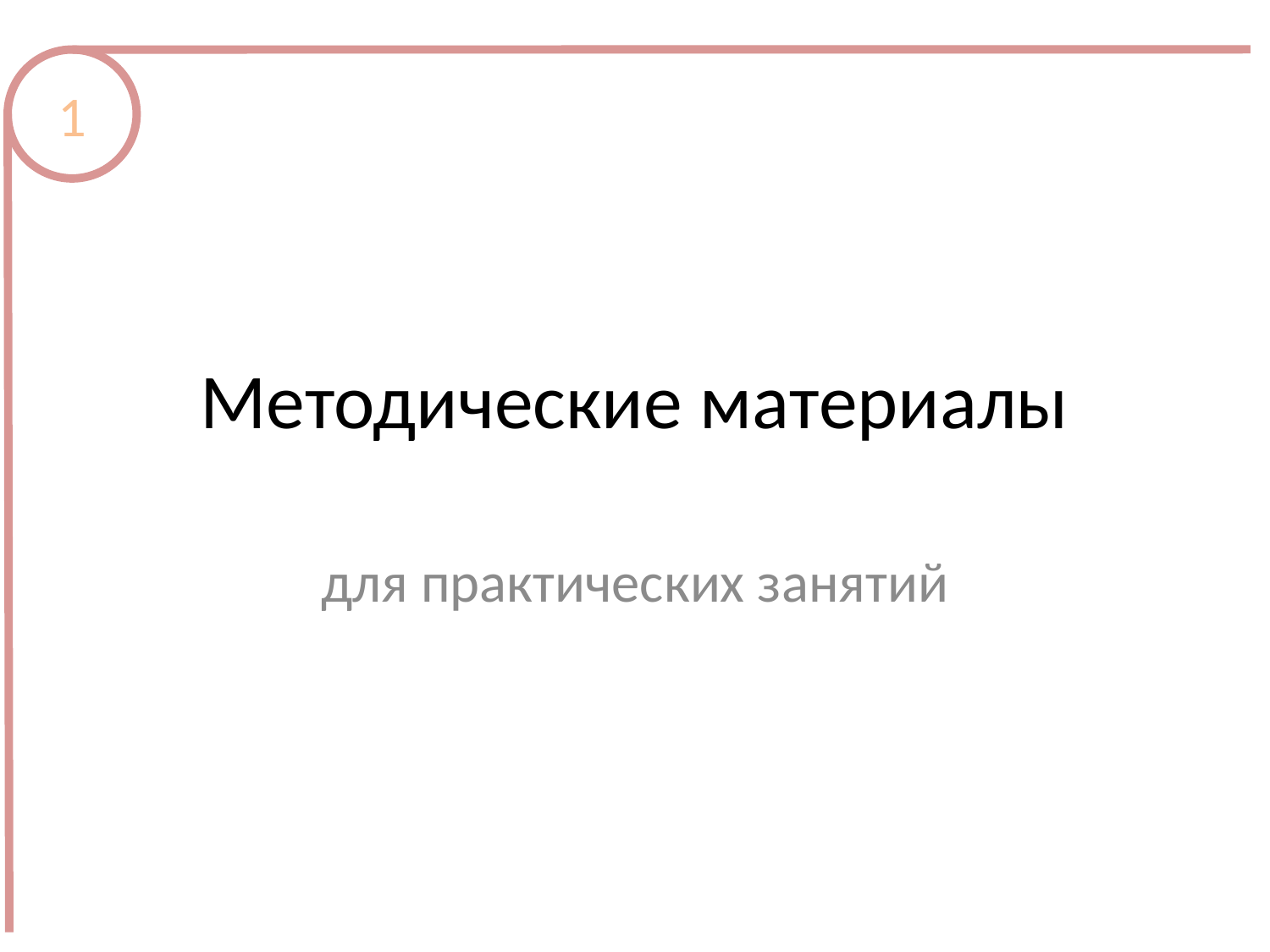

1
# Методические материалы
для практических занятий